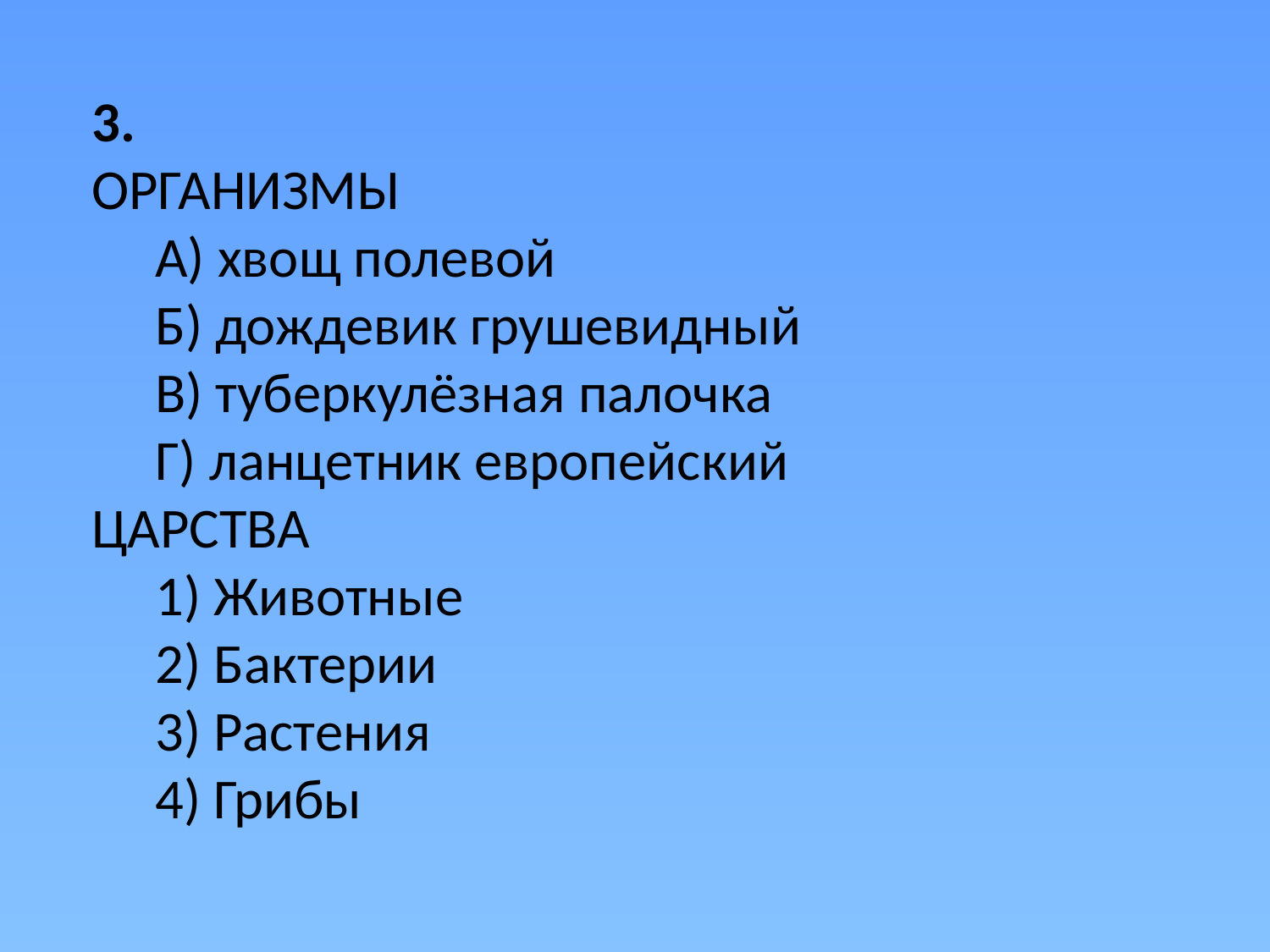

3.
ОРГАНИЗМЫ
А) хвощ полевой
Б) дождевик грушевидный
В) туберкулёзная палочка
Г) ланцетник европейский
ЦАРСТВА
1) Животные
2) Бактерии
3) Растения
4) Грибы